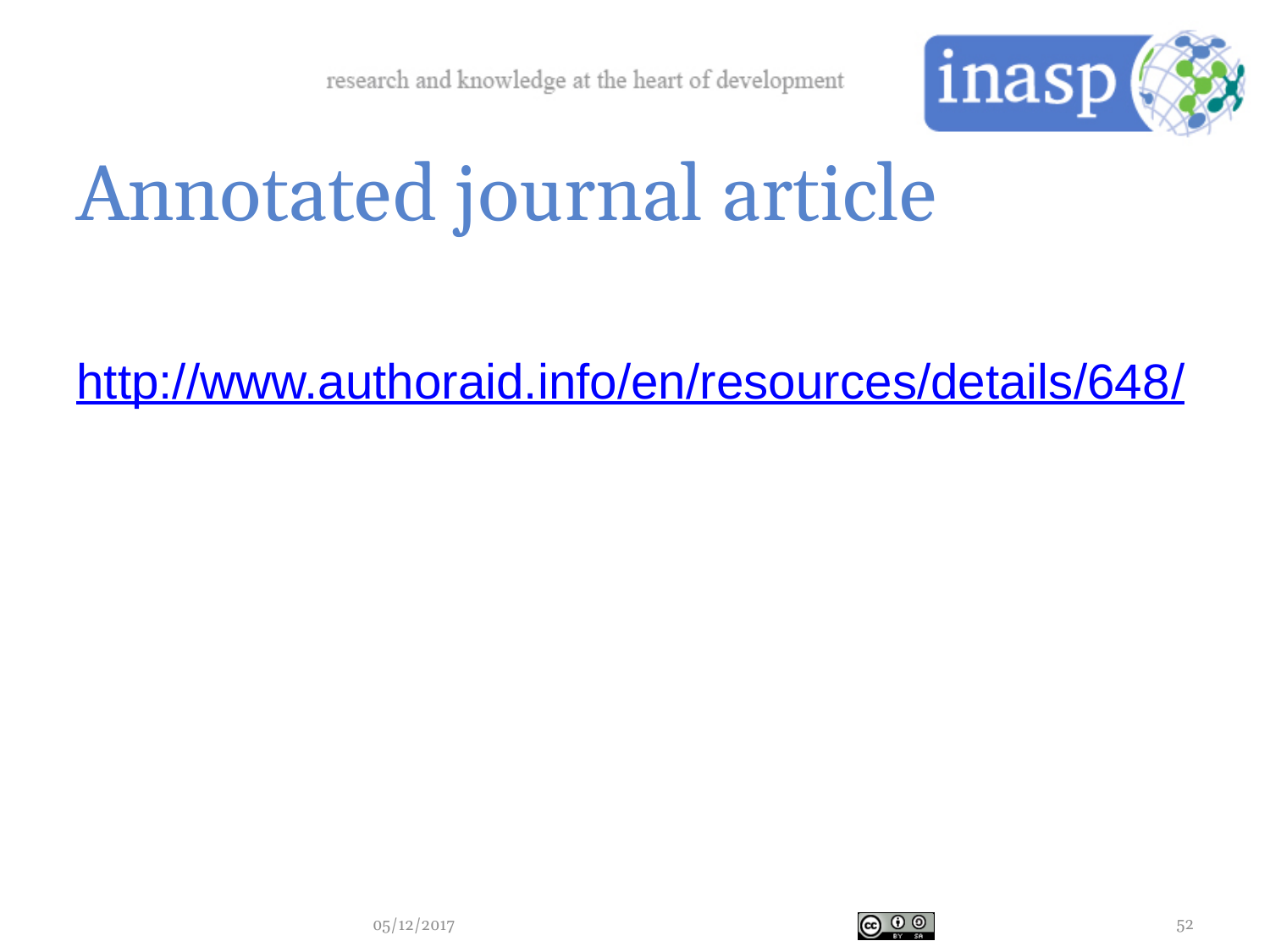

# Annotated journal article

http://www.authoraid.info/en/resources/details/648/

05/12/2017

52